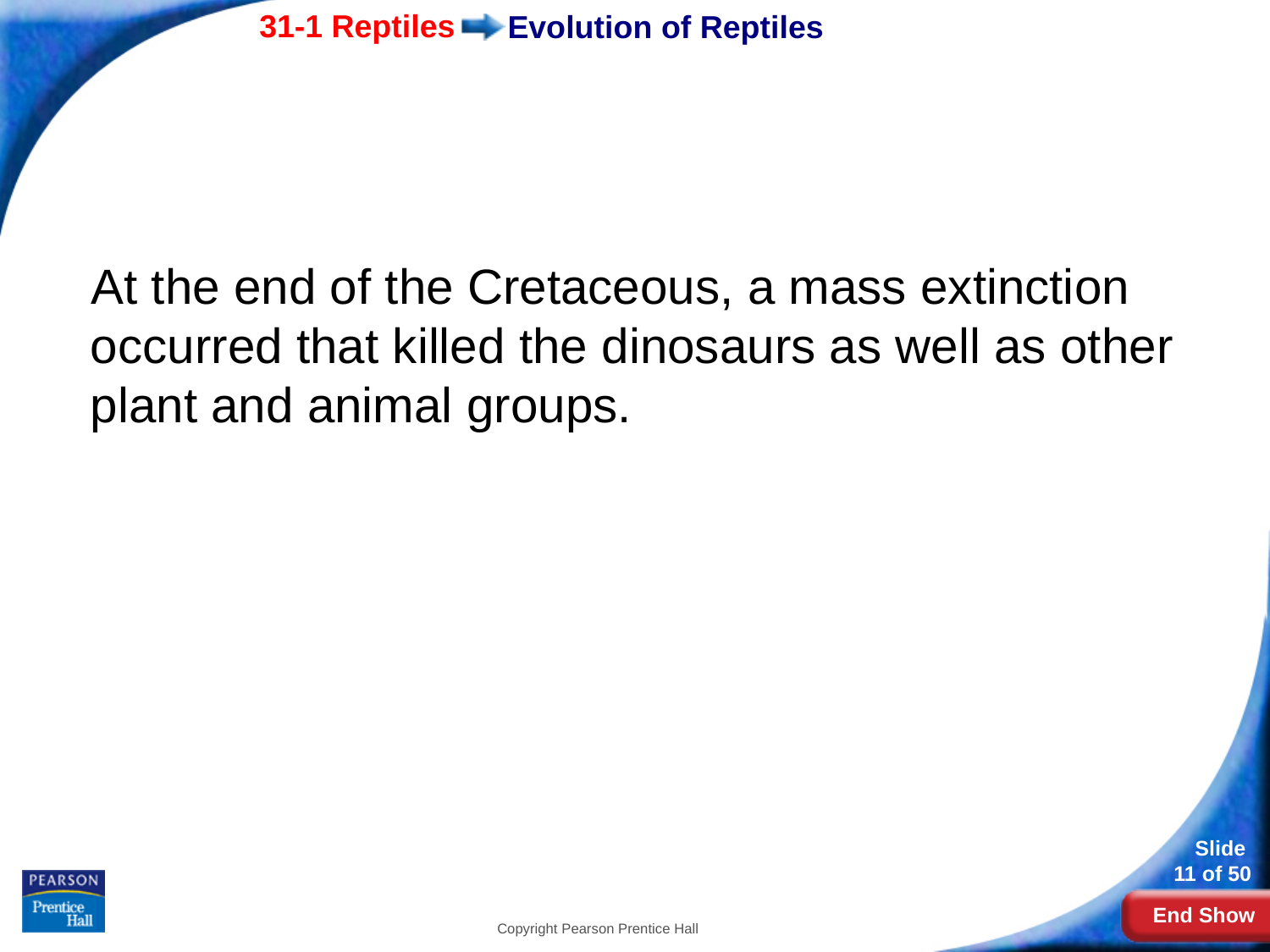

# Evolution of Reptiles

At the end of the Cretaceous, a mass extinction occurred that killed the dinosaurs as well as other plant and animal groups.
Copyright Pearson Prentice Hall